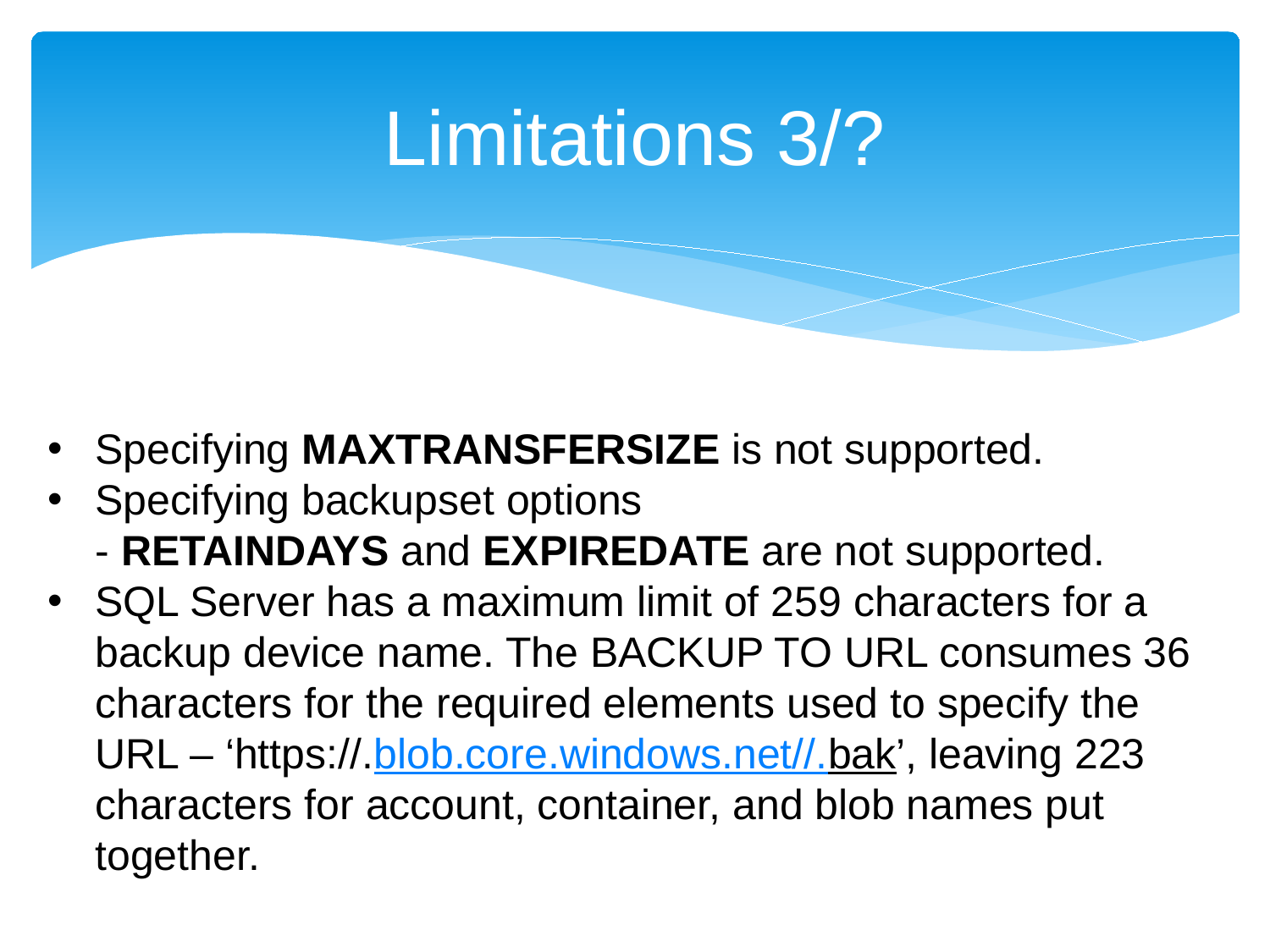

# Limitations 3/?
Specifying MAXTRANSFERSIZE is not supported.
Specifying backupset options - RETAINDAYS and EXPIREDATE are not supported.
SQL Server has a maximum limit of 259 characters for a backup device name. The BACKUP TO URL consumes 36 characters for the required elements used to specify the URL – ‘https://.blob.core.windows.net//.bak’, leaving 223 characters for account, container, and blob names put together.